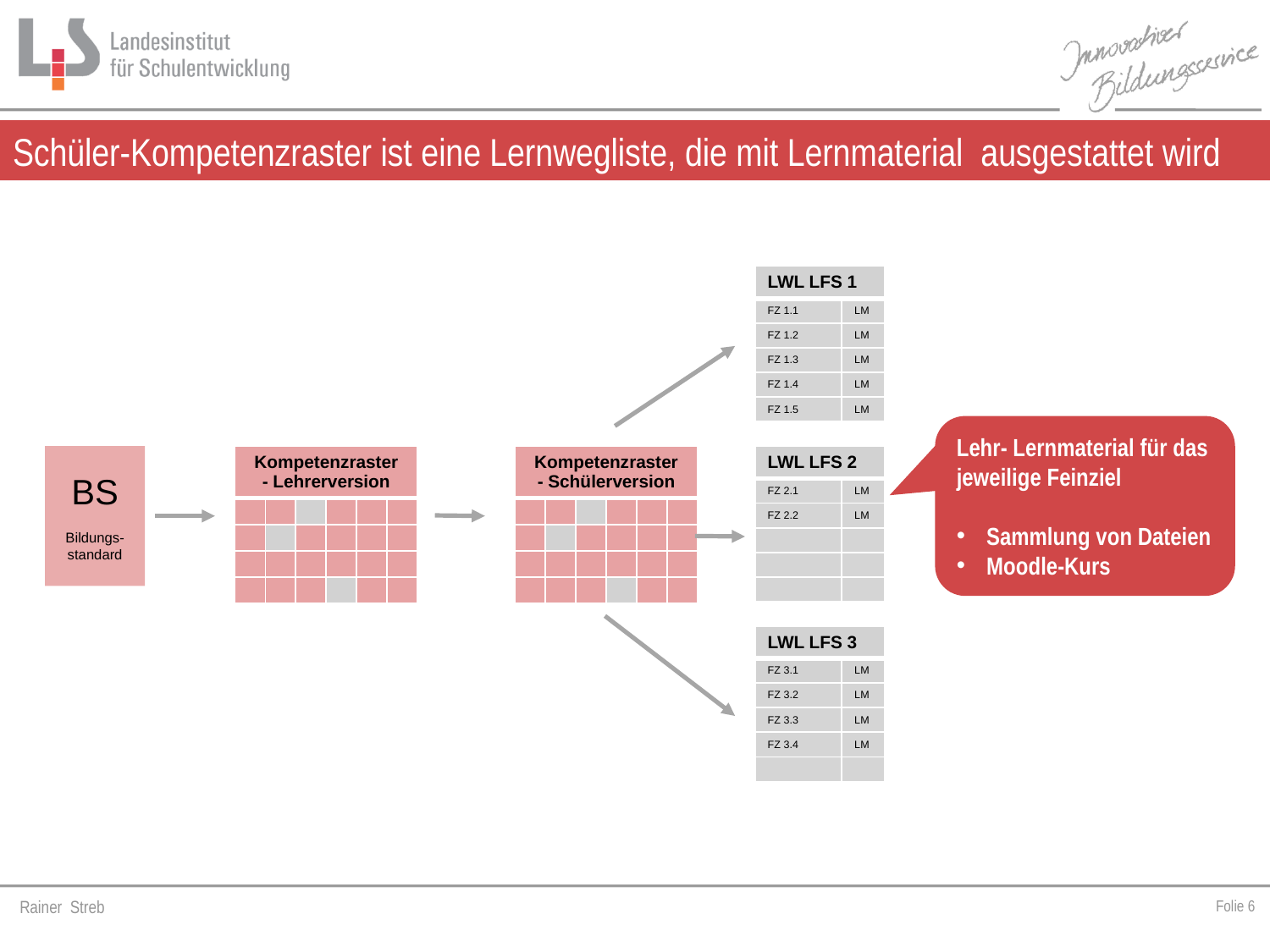

# Schüler-Kompetenzraster ist eine Lernwegliste, die mit Lernmaterial  ausgestattet wird
| LWL LFS 1 |  |
| --- | --- |
| FZ 1.1 | LM |
| FZ 1.2 | LM |
| FZ 1.3 | LM |
| FZ 1.4 | LM |
| FZ 1.5 | LM |
Lehr- Lernmaterial für das jeweilige Feinziel

Sammlung von Dateien
Moodle-Kurs
BS

Bildungs-standard
| Kompetenzraster - Lehrerversion |  |  |  |  |  |
| --- | --- | --- | --- | --- | --- |
|  |  |  |  |  |  |
|  |  |  |  |  |  |
|  |  |  |  |  |  |
|  |  |  |  |  |  |
| Kompetenzraster - Schülerversion |  |  |  |  |  |
| --- | --- | --- | --- | --- | --- |
|  |  |  |  |  |  |
|  |  |  |  |  |  |
|  |  |  |  |  |  |
|  |  |  |  |  |  |
| LWL LFS 2 |  |
| --- | --- |
| FZ 2.1 | LM |
| FZ 2.2 | LM |
|  |  |
|  |  |
|  |  |
| LWL LFS 3 |  |
| --- | --- |
| FZ 3.1 | LM |
| FZ 3.2 | LM |
| FZ 3.3 | LM |
| FZ 3.4 | LM |
|  |  |